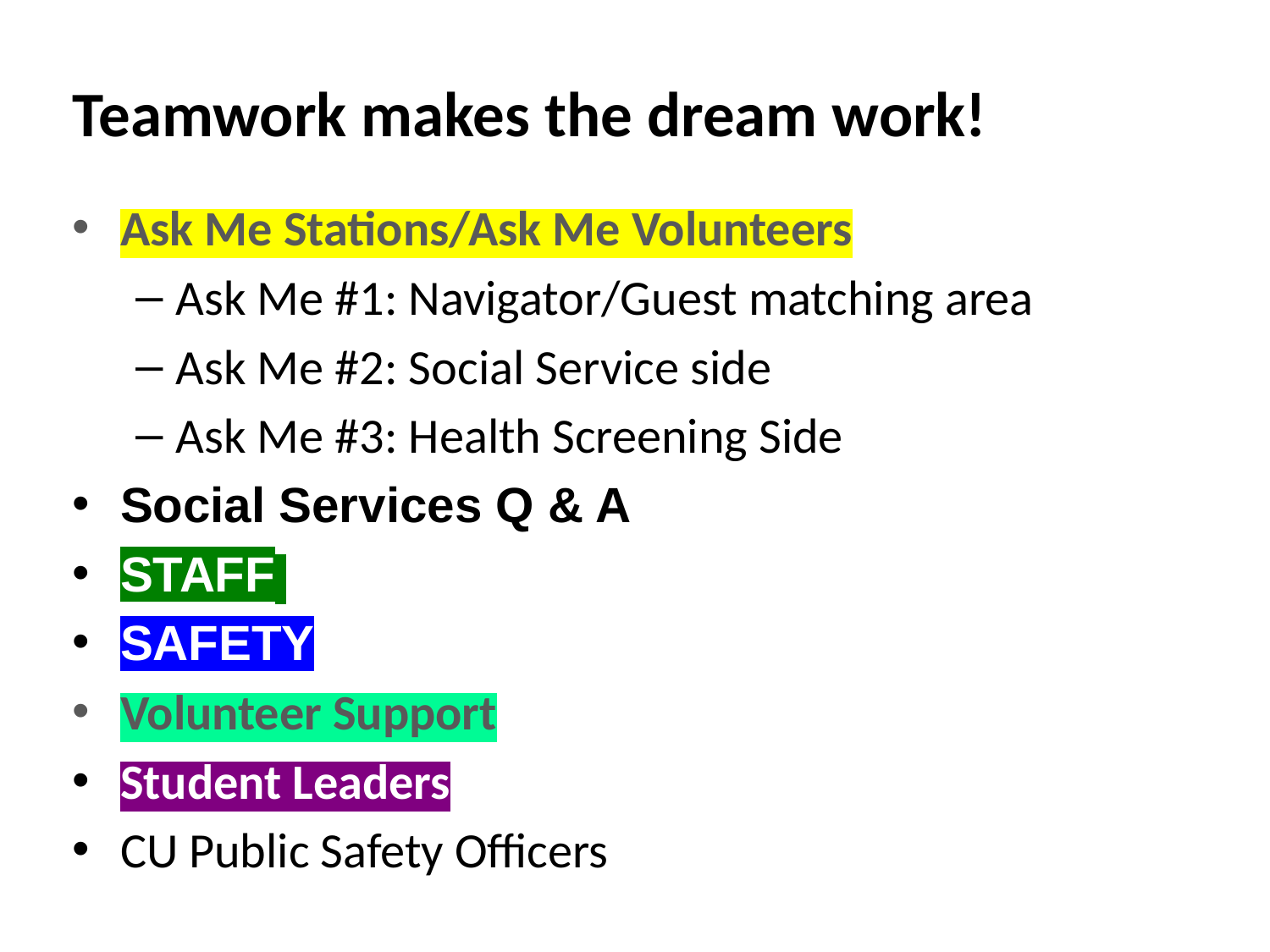

# Teamwork makes the dream work!
Ask Me Stations/Ask Me Volunteers
Ask Me #1: Navigator/Guest matching area
Ask Me #2: Social Service side
Ask Me #3: Health Screening Side
Social Services Q & A
STAFF
SAFETY
Volunteer Support
Student Leaders
CU Public Safety Officers